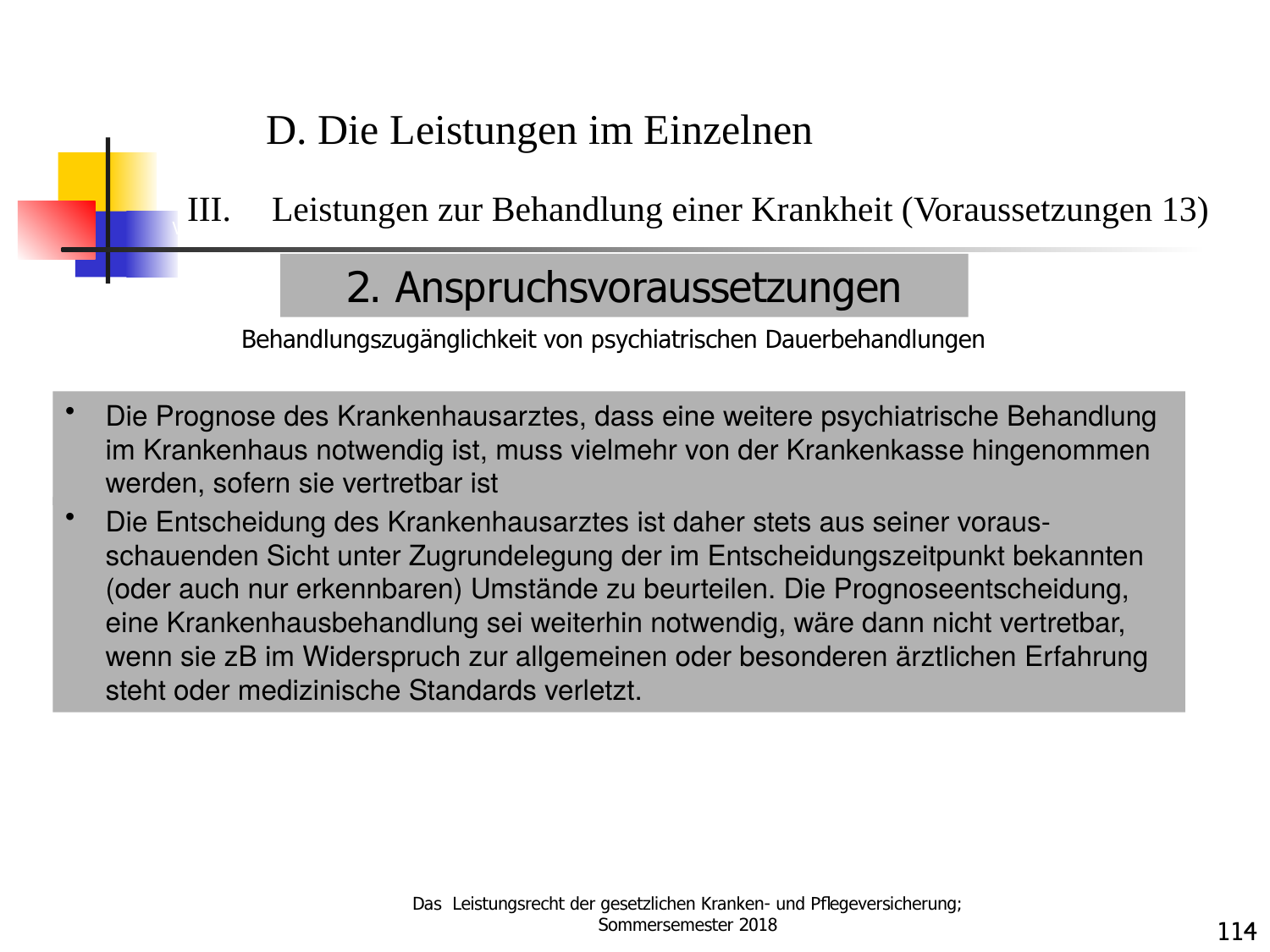

Voraussetzungen 13
D. Die Leistungen im Einzelnen

Leistungen zur Behandlung einer Krankheit (Voraussetzungen 13)
2. Anspruchsvoraussetzungen
Behandlungszugänglichkeit von psychiatrischen Dauerbehandlungen
Die Prognose des Krankenhausarztes, dass eine weitere psychiatrische Behandlung im Krankenhaus notwendig ist, muss vielmehr von der Krankenkasse hingenommen werden, sofern sie vertretbar ist
Krankheit
Die Entscheidung des Krankenhausarztes ist daher stets aus seiner voraus-schauenden Sicht unter Zugrundelegung der im Entscheidungszeitpunkt bekannten (oder auch nur erkennbaren) Umstände zu beurteilen. Die Prognoseentscheidung, eine Krankenhausbehandlung sei weiterhin notwendig, wäre dann nicht vertretbar, wenn sie zB im Widerspruch zur allgemeinen oder besonderen ärztlichen Erfahrung steht oder medizinische Standards verletzt.
Das  Leistungsrecht der gesetzlichen Kranken- und Pflegeversicherung; Sommersemester 2018
114